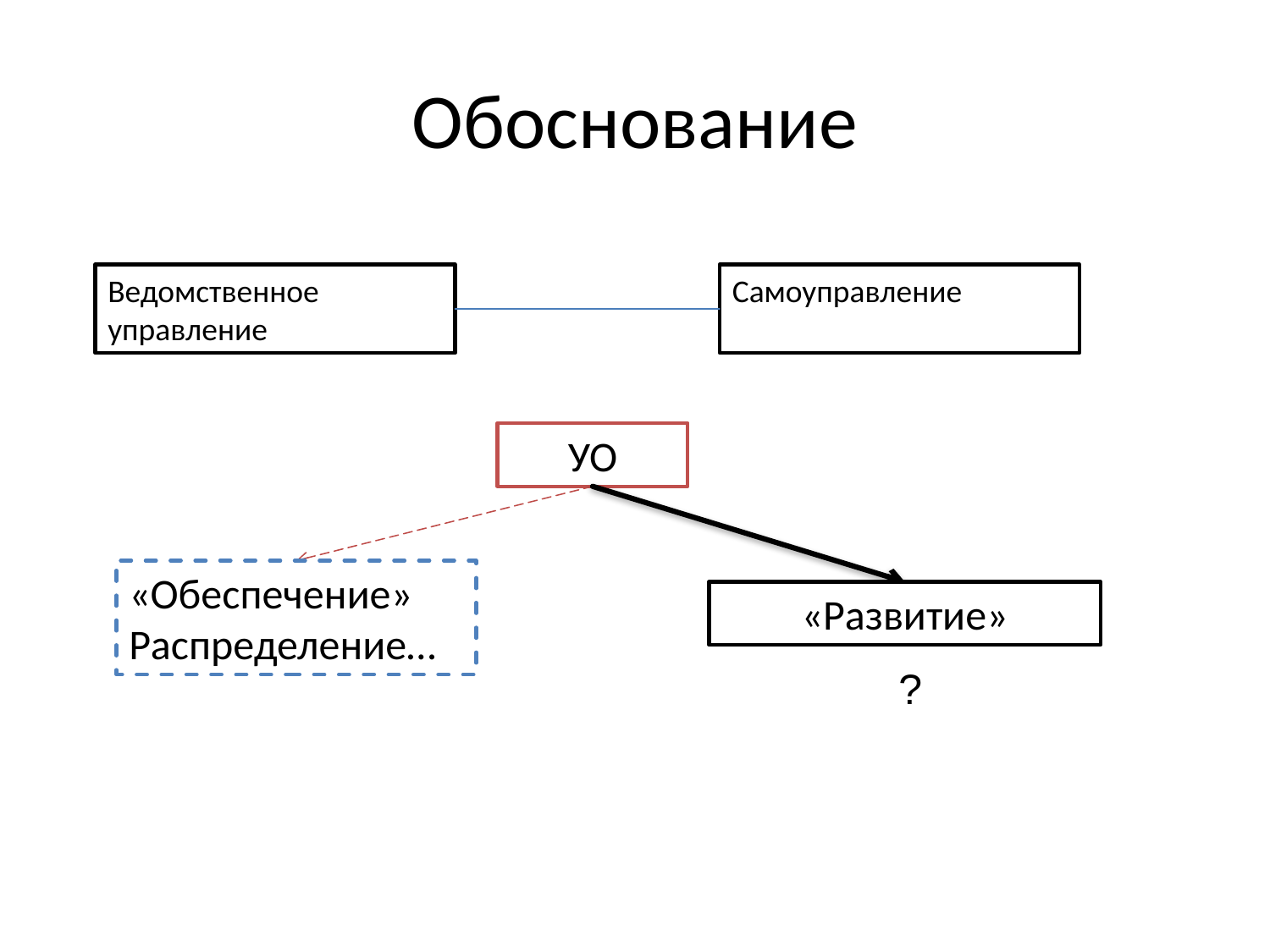

# Обоснование
Ведомственное управление
Самоуправление

УО
«Обеспечение»
Распределение…
«Развитие»
?